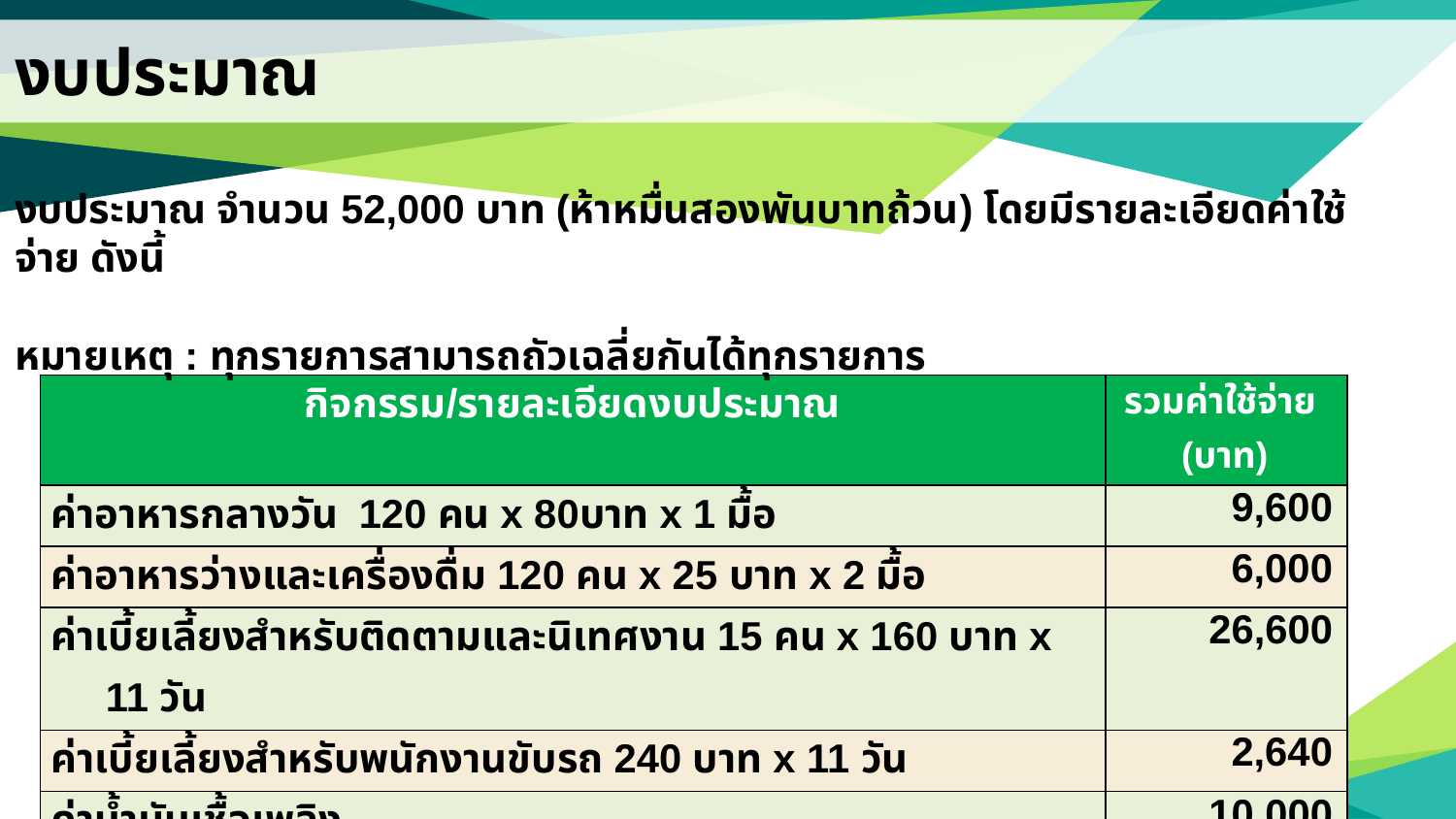

# งบประมาณ
งบประมาณ จำนวน 52,000 บาท (ห้าหมื่นสองพันบาทถ้วน) โดยมีรายละเอียดค่าใช้จ่าย ดังนี้

หมายเหตุ : ทุกรายการสามารถถัวเฉลี่ยกันได้ทุกรายการ
งบประมาณ
| กิจกรรม/รายละเอียดงบประมาณ | รวมค่าใช้จ่าย (บาท) |
| --- | --- |
| ค่าอาหารกลางวัน 120 คน x 80บาท x 1 มื้อ | 9,600 |
| ค่าอาหารว่างและเครื่องดื่ม 120 คน x 25 บาท x 2 มื้อ | 6,000 |
| ค่าเบี้ยเลี้ยงสำหรับติดตามและนิเทศงาน 15 คน x 160 บาท x 11 วัน | 26,600 |
| ค่าเบี้ยเลี้ยงสำหรับพนักงานขับรถ 240 บาท x 11 วัน | 2,640 |
| ค่าน้ำมันเชื้อเพลิง | 10,000 |
| รวม | 52,000 |